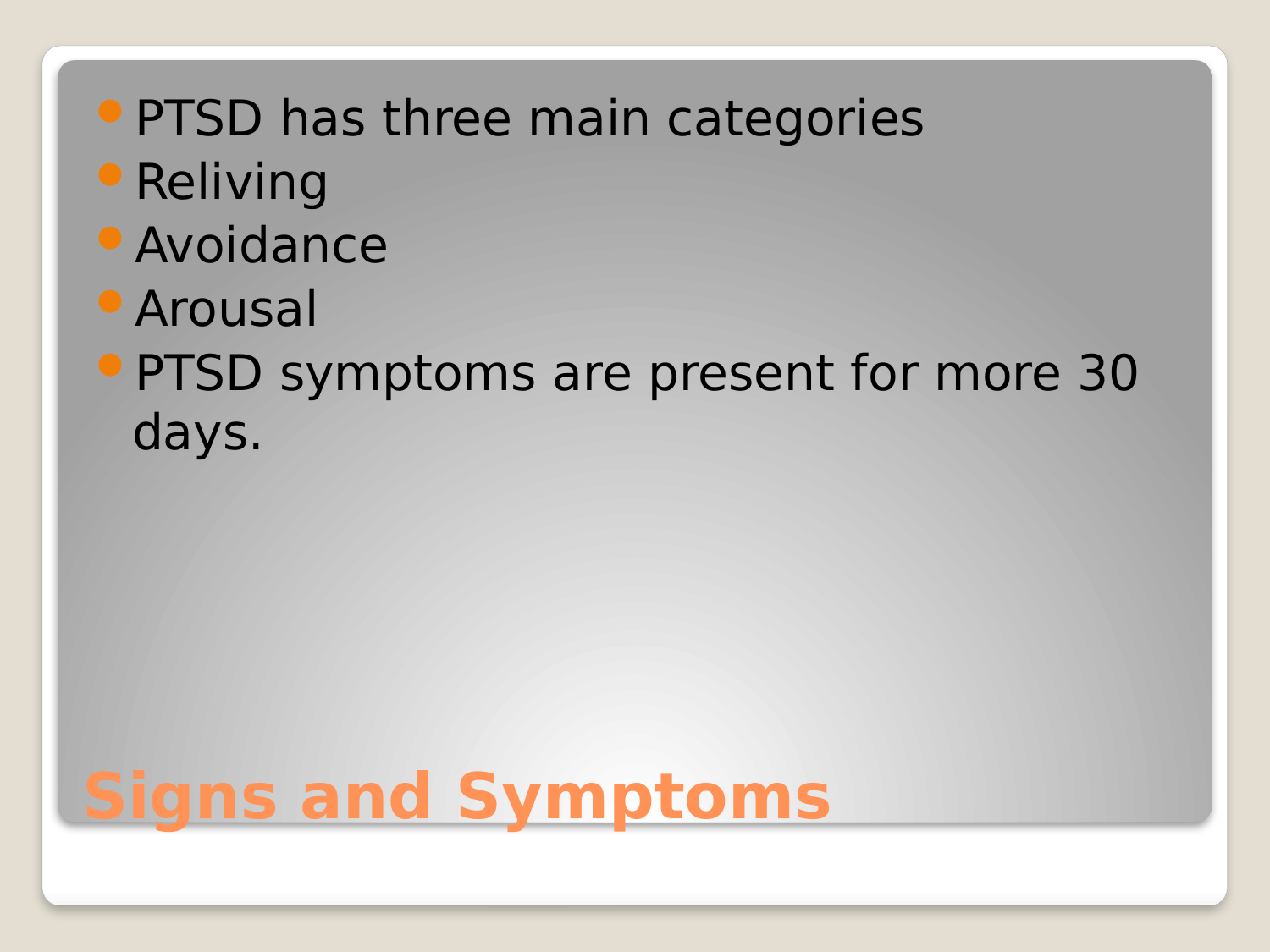

PTSD has three main categories
Reliving
Avoidance
Arousal
PTSD symptoms are present for more 30 days.
# Signs and Symptoms